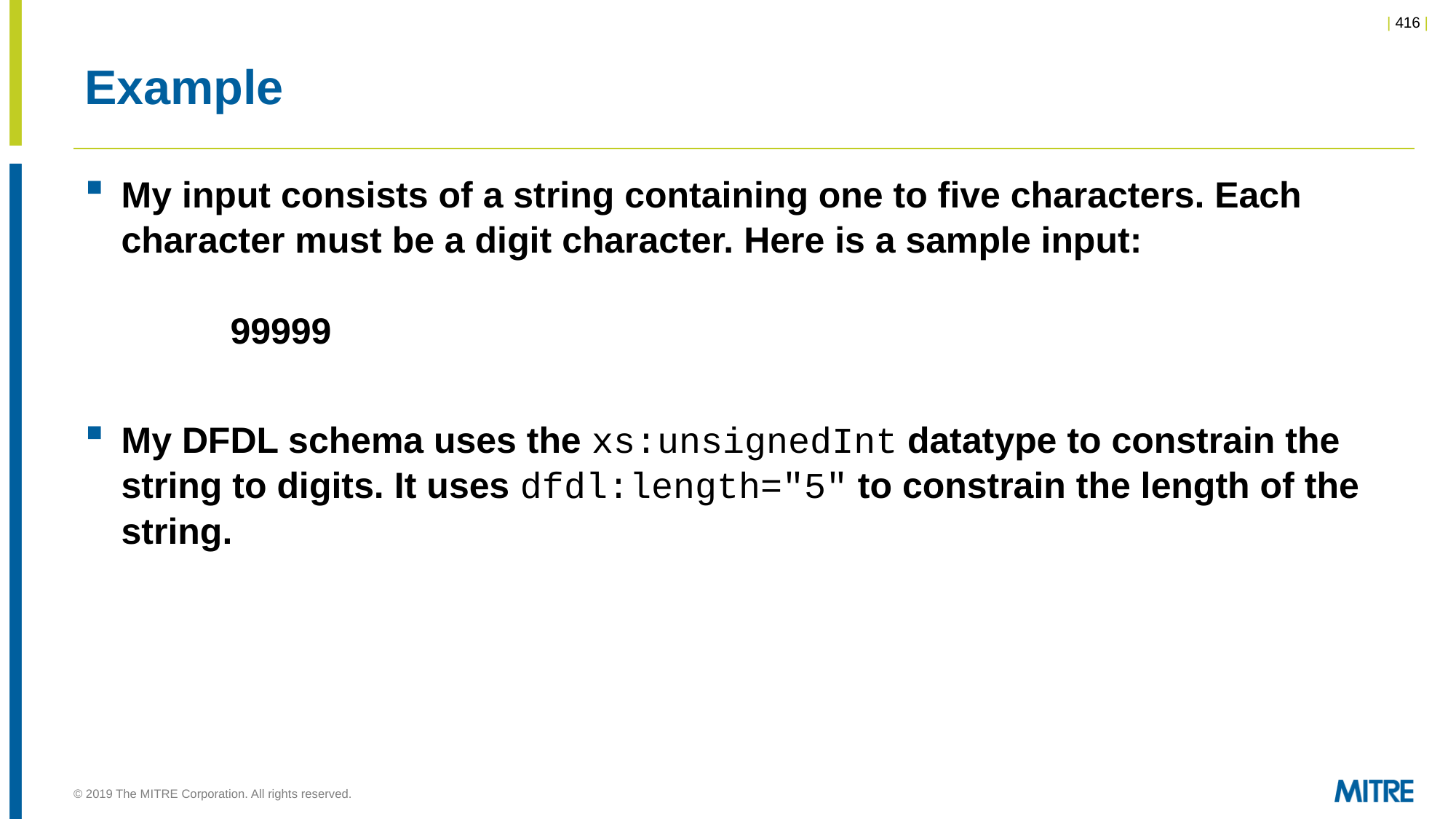

# Example
My input consists of a string containing one to five characters. Each character must be a digit character. Here is a sample input:
 	99999

My DFDL schema uses the xs:unsignedInt datatype to constrain the string to digits. It uses dfdl:length="5" to constrain the length of the string.

© 2019 The MITRE Corporation. All rights reserved.